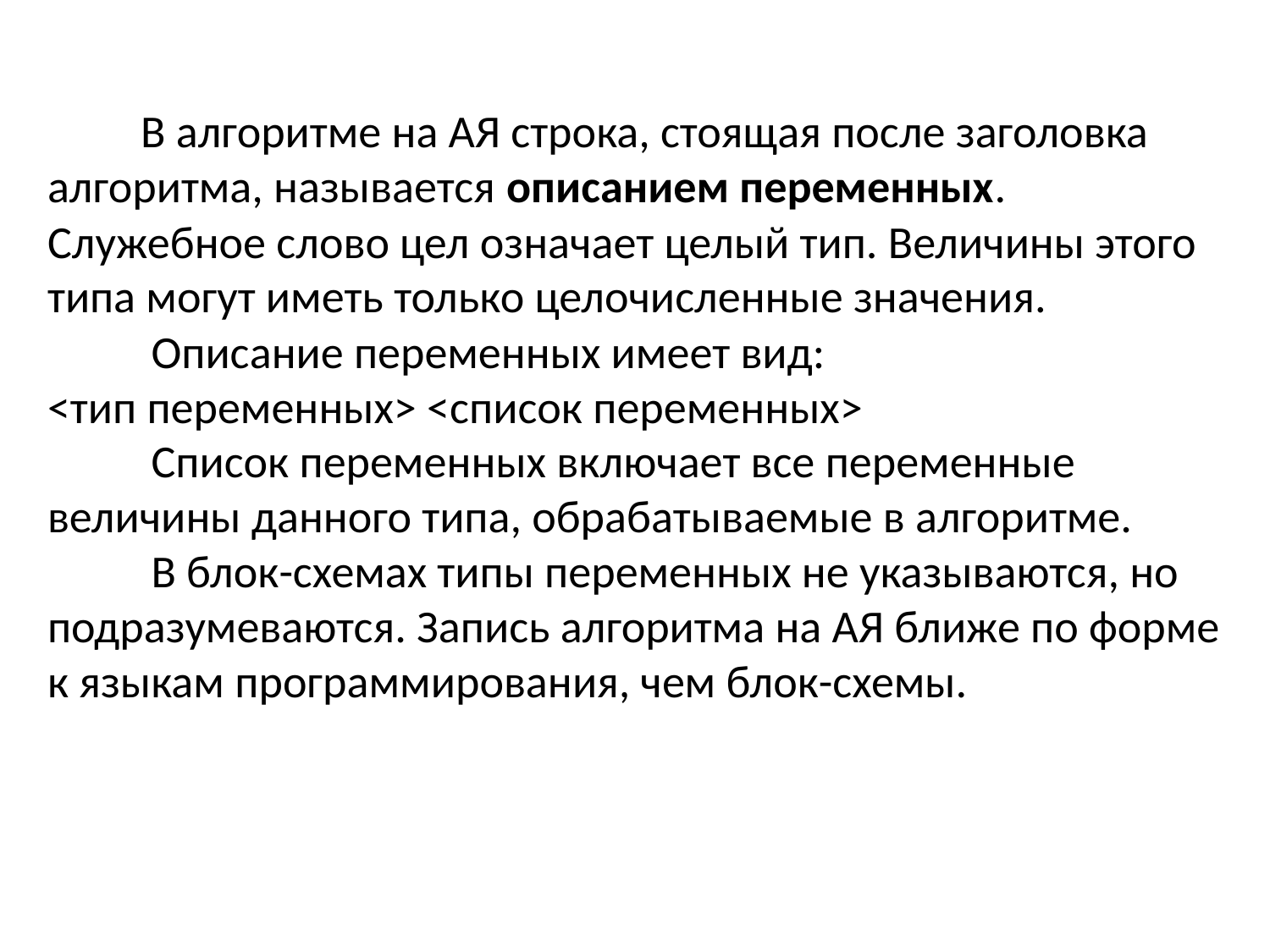

В алгоритме на АЯ строка, стоящая после заголовка алгоритма, называется описанием переменных. Служебное слово цел означает целый тип. Величины этого типа могут иметь только целочисленные значения.
          Описание переменных имеет вид:
<тип переменных> <список переменных>
          Список переменных включает все переменные величины данного типа, обрабатываемые в алгоритме.
          В блок-схемах типы переменных не указываются, но подразумеваются. Запись алгоритма на АЯ ближе по форме к языкам программирования, чем блок-схемы.